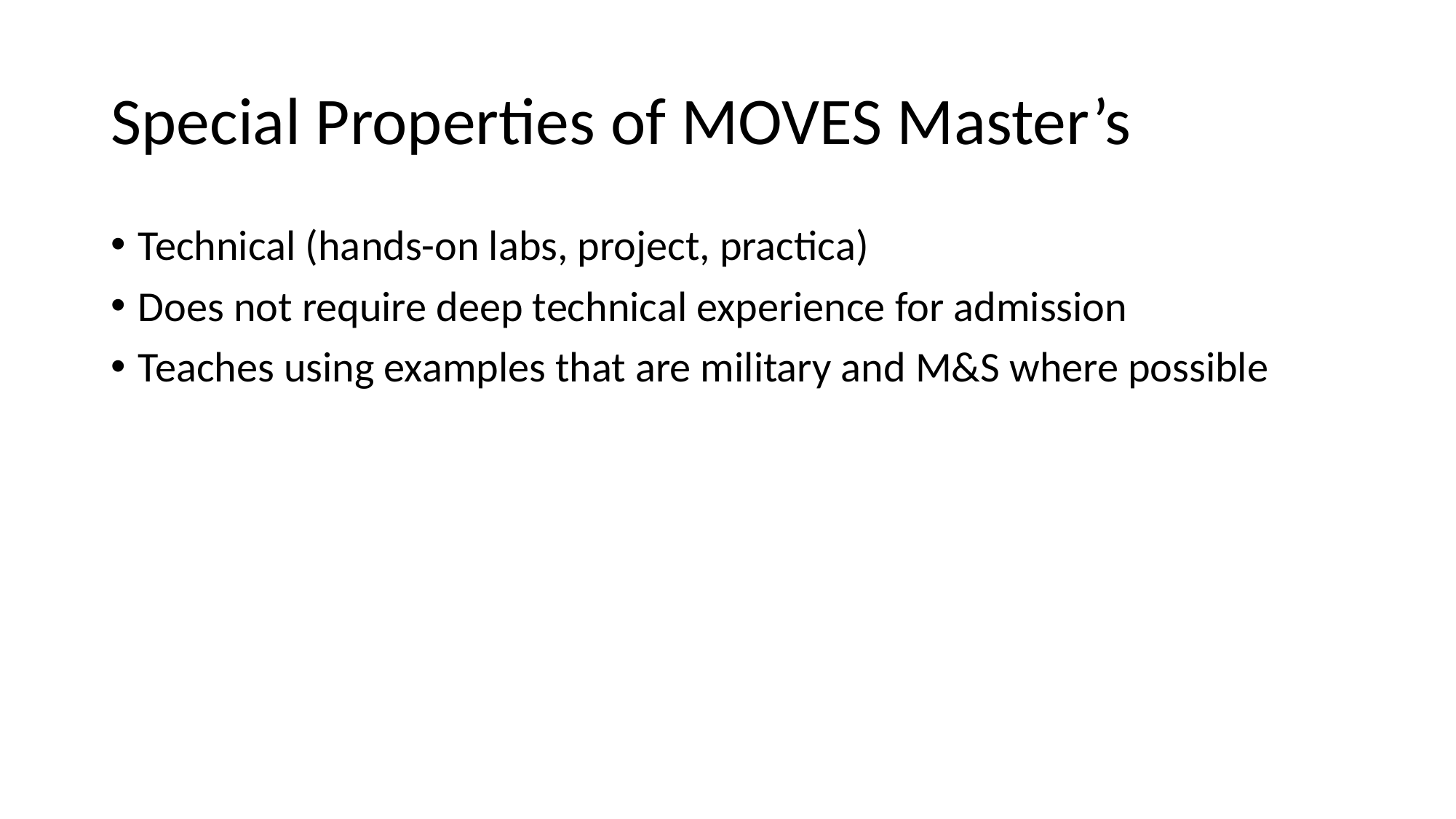

# Special Properties of MOVES Master’s
Technical (hands-on labs, project, practica)
Does not require deep technical experience for admission
Teaches using examples that are military and M&S where possible